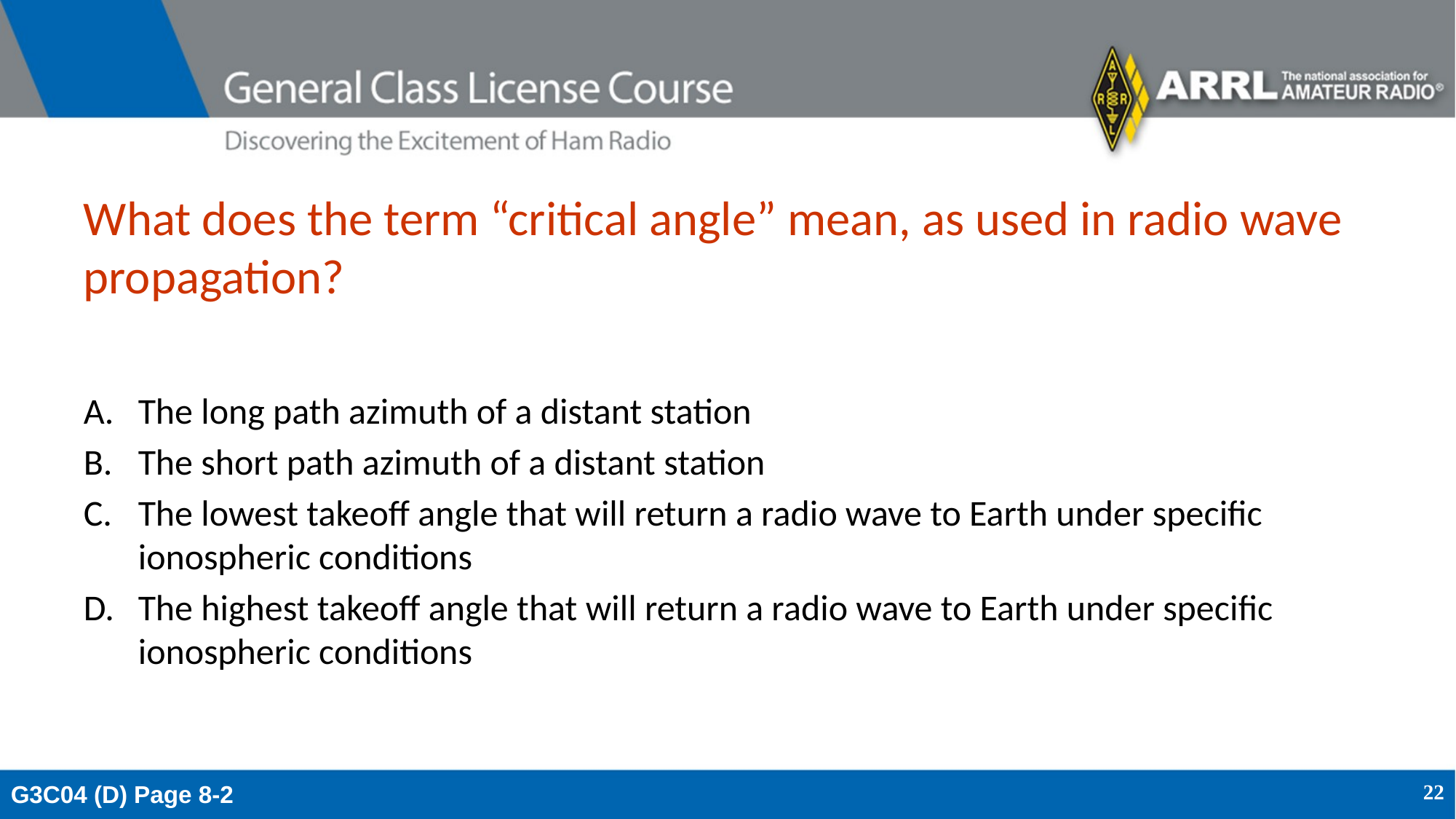

# What does the term “critical angle” mean, as used in radio wave propagation?
The long path azimuth of a distant station
The short path azimuth of a distant station
The lowest takeoff angle that will return a radio wave to Earth under specific ionospheric conditions
The highest takeoff angle that will return a radio wave to Earth under specific ionospheric conditions
G3C04 (D) Page 8-2
22